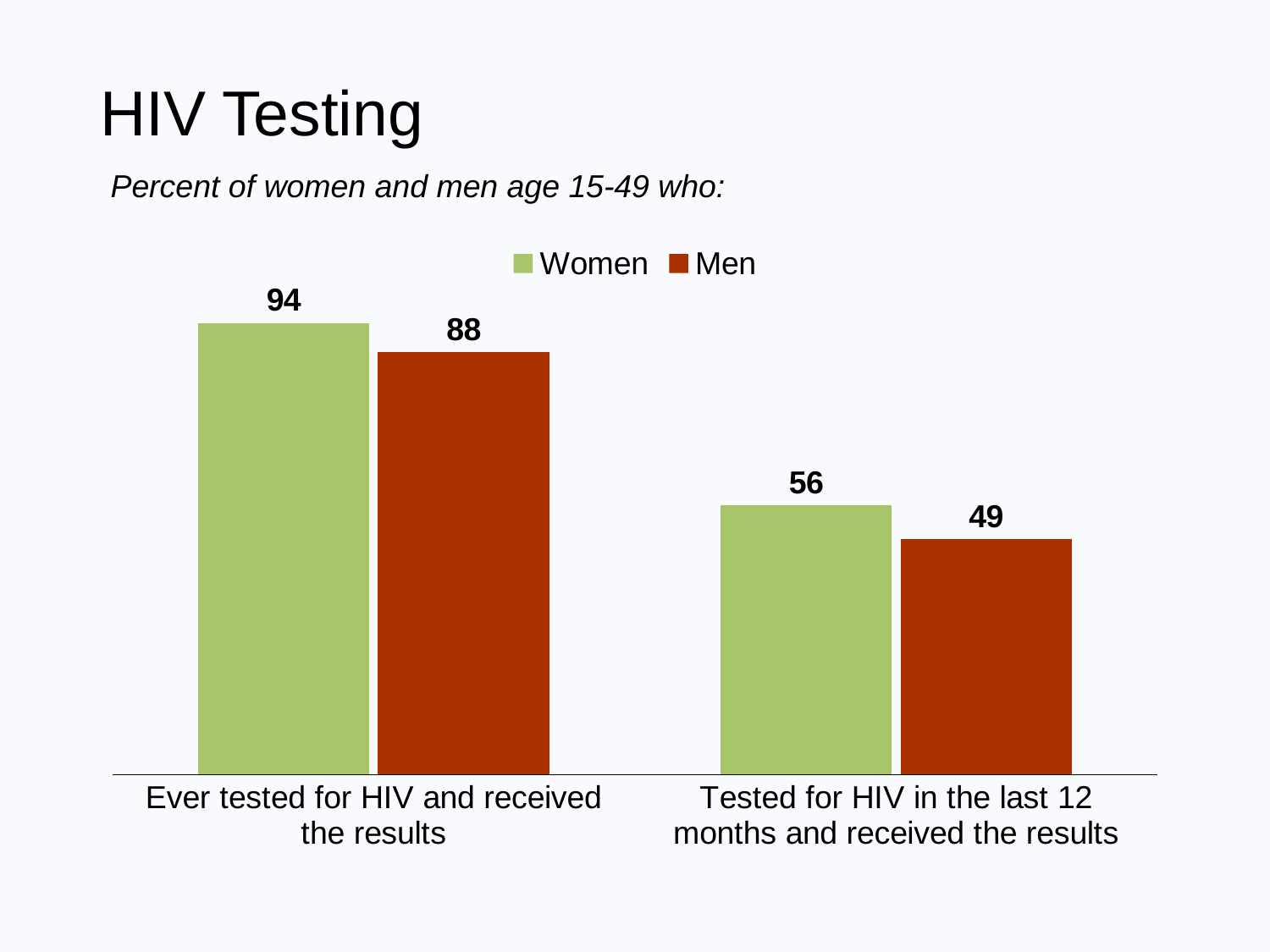

# HIV Testing
Percent of women and men age 15-49 who:

### Chart

| Category | Women | Men |
|---|---|---|
| Ever tested for HIV and received the results | 94.0 | 88.0 |
| Tested for HIV in the last 12 months and received the results | 56.0 | 49.0 |